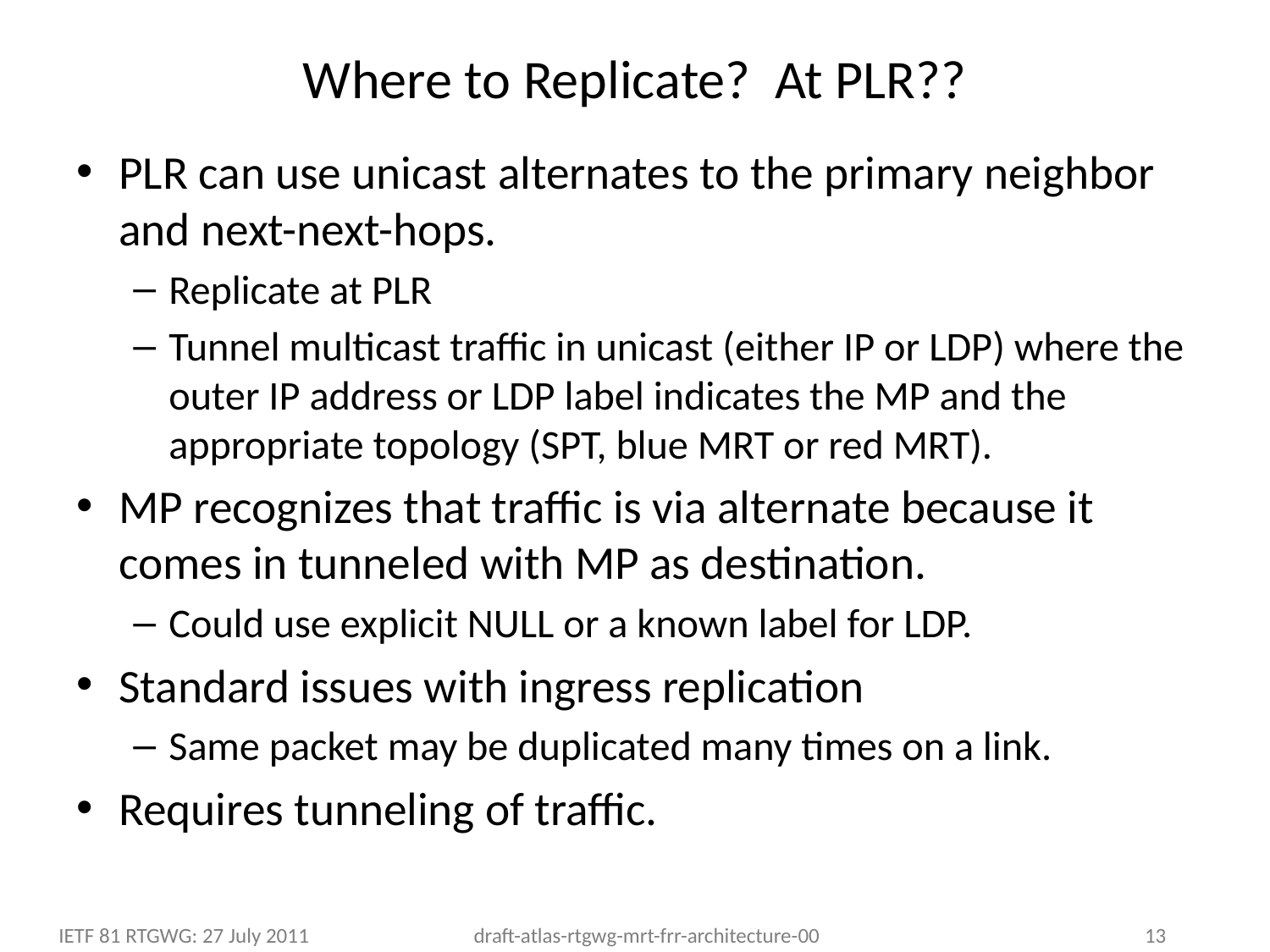

# Where to Replicate?  At PLR??
PLR can use unicast alternates to the primary neighbor and next-next-hops.
Replicate at PLR
Tunnel multicast traffic in unicast (either IP or LDP) where the outer IP address or LDP label indicates the MP and the appropriate topology (SPT, blue MRT or red MRT).
MP recognizes that traffic is via alternate because it comes in tunneled with MP as destination.
Could use explicit NULL or a known label for LDP.
Standard issues with ingress replication
Same packet may be duplicated many times on a link.
Requires tunneling of traffic.